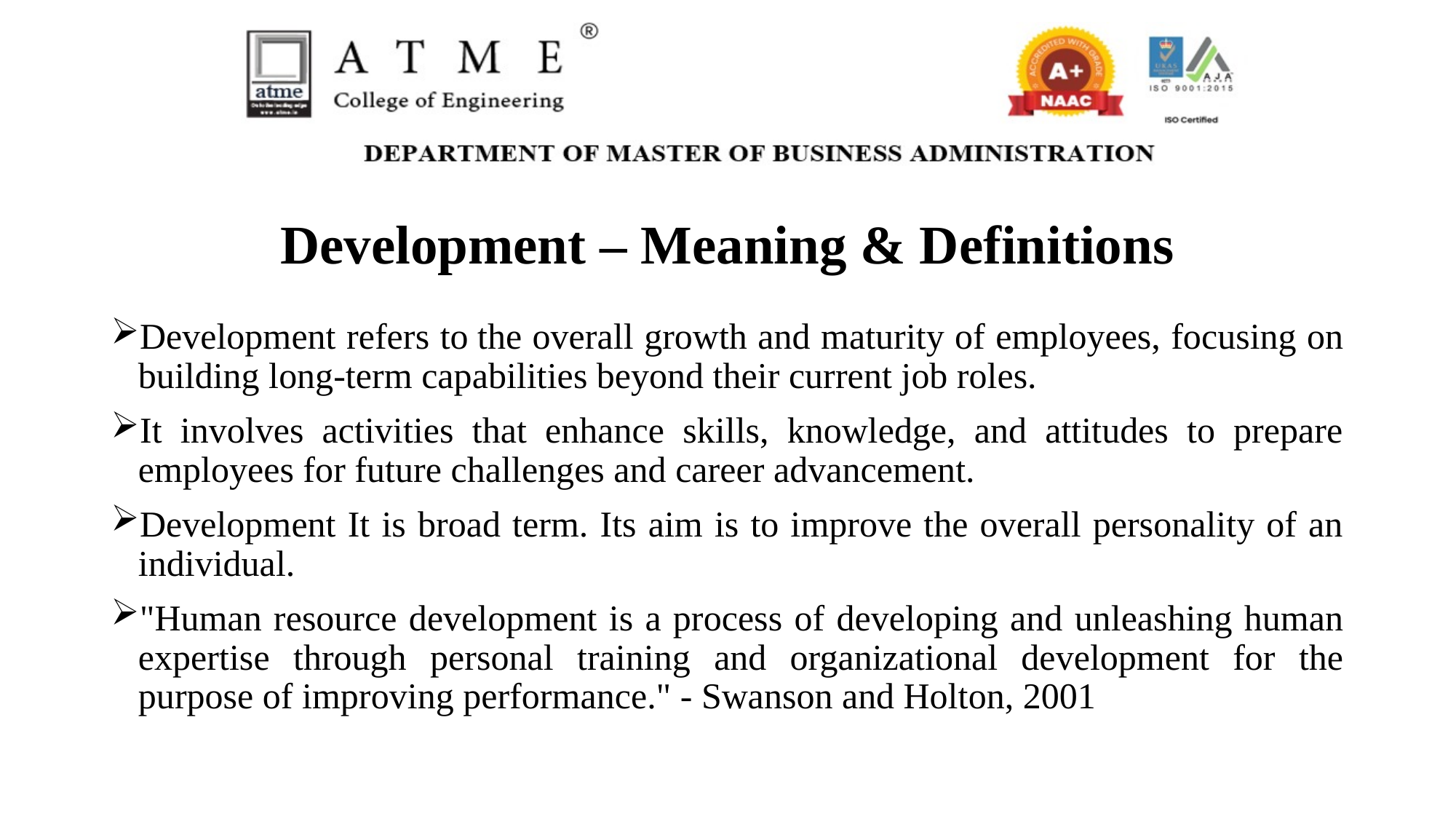

# Development – Meaning & Definitions
Development refers to the overall growth and maturity of employees, focusing on building long-term capabilities beyond their current job roles.
It involves activities that enhance skills, knowledge, and attitudes to prepare employees for future challenges and career advancement.
Development It is broad term. Its aim is to improve the overall personality of an individual.
"Human resource development is a process of developing and unleashing human expertise through personal training and organizational development for the purpose of improving performance." - Swanson and Holton, 2001